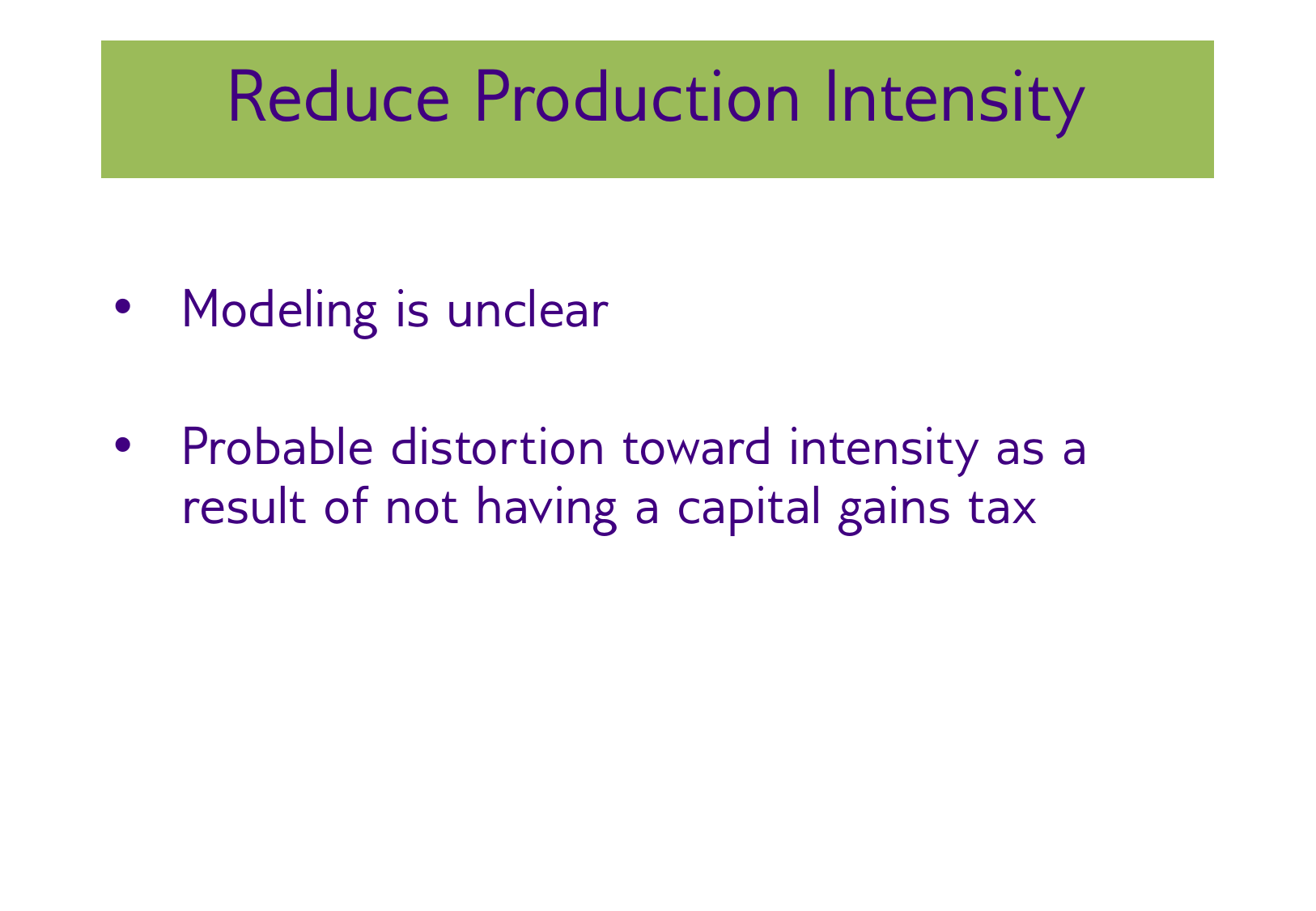

# Reduce Production Intensity
Modeling is unclear

Probable distortion toward intensity as a result of not having a capital gains tax